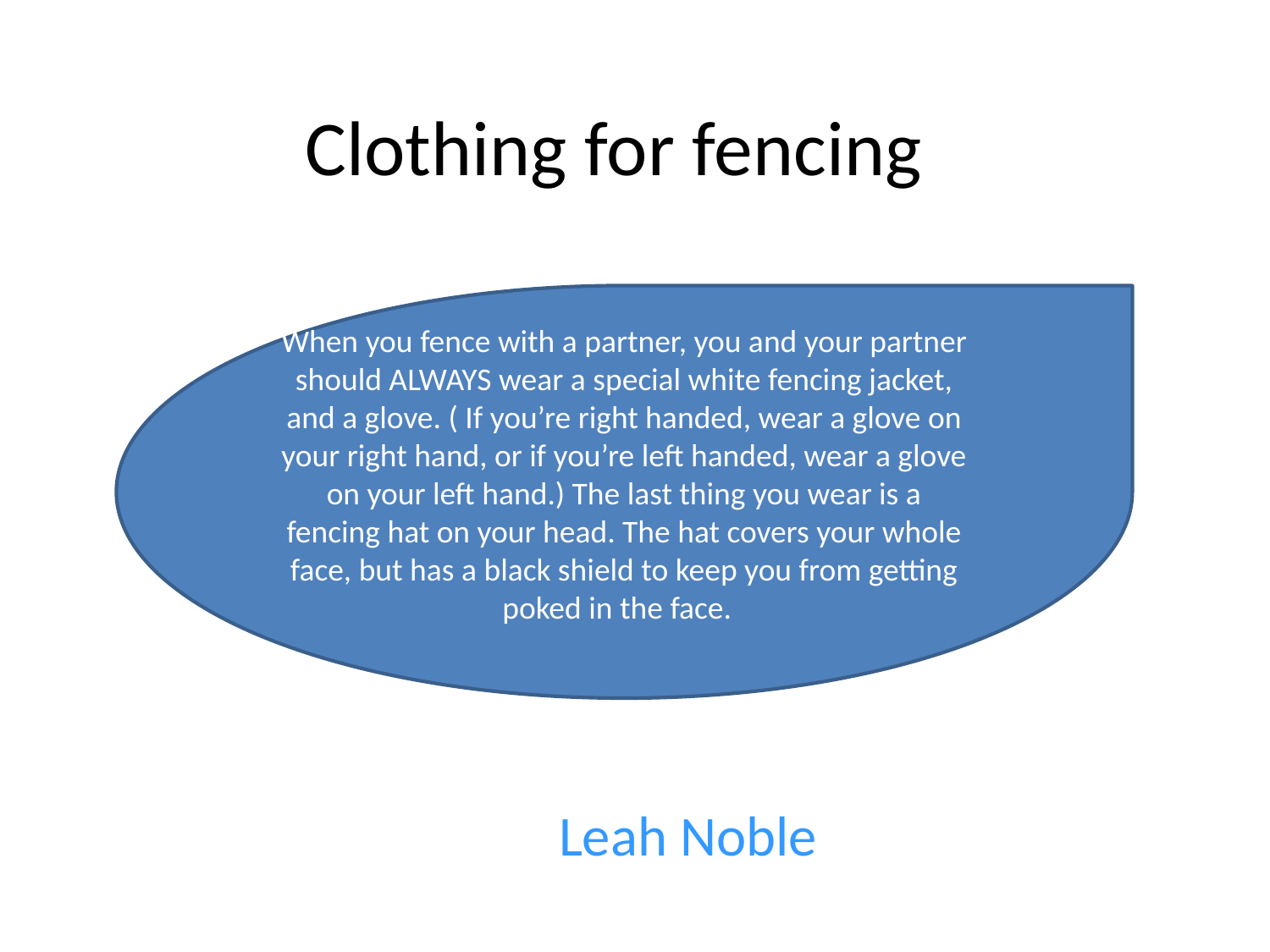

# Clothing for fencing
When you fence with a partner, you and your partner should ALWAYS wear a special white fencing jacket, and a glove. ( If you’re right handed, wear a glove on your right hand, or if you’re left handed, wear a glove on your left hand.) The last thing you wear is a fencing hat on your head. The hat covers your whole face, but has a black shield to keep you from getting poked in the face.

Leah Noble